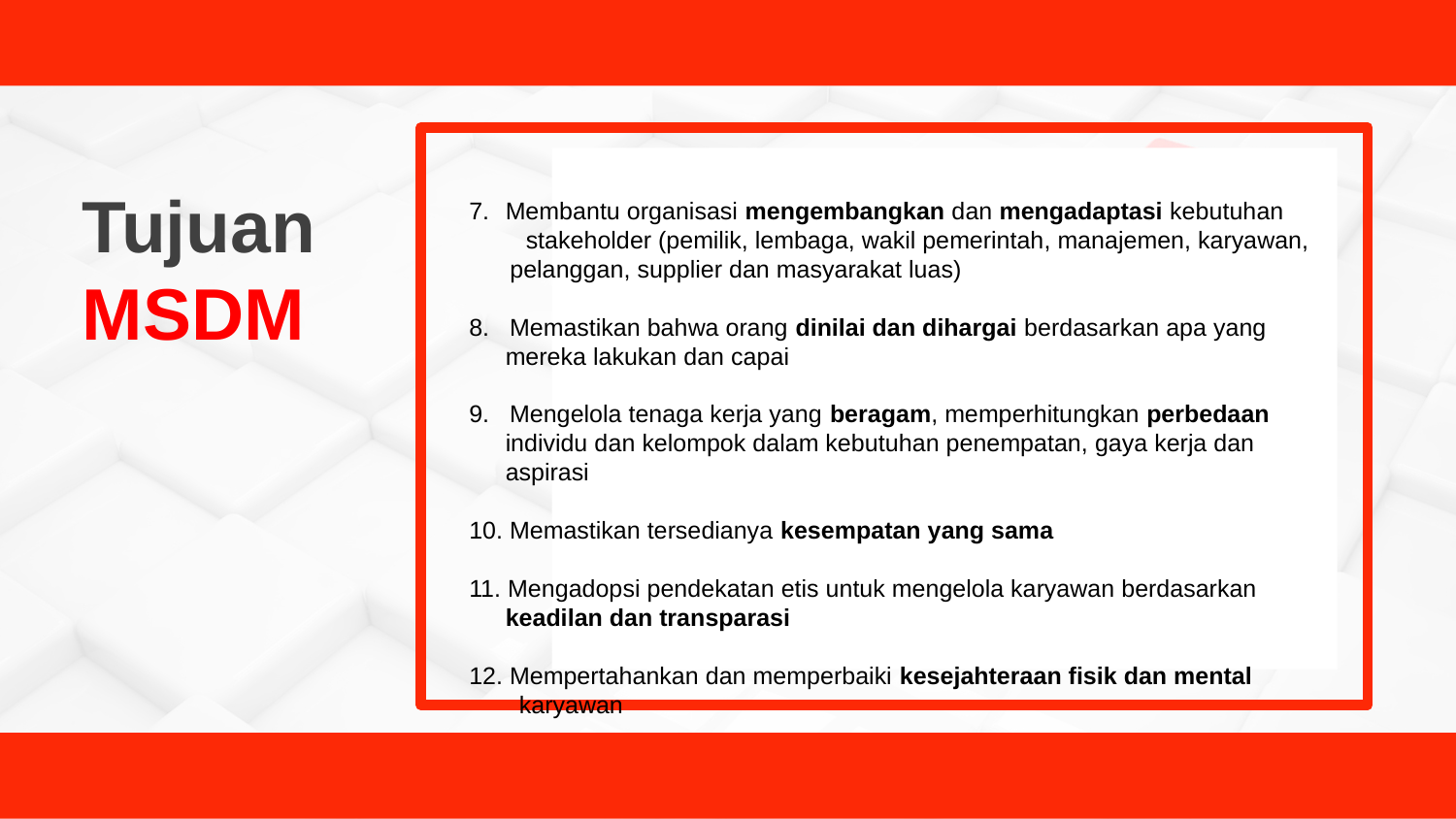

# Tujuan MSDM

Membantu organisasi mengembangkan dan mengadaptasi kebutuhan        stakeholder (pemilik, lembaga, wakil pemerintah, manajemen, karyawan,
      pelanggan, supplier dan masyarakat luas)

8.   Memastikan bahwa orang dinilai dan dihargai berdasarkan apa yang        mereka lakukan dan capai

9.   Mengelola tenaga kerja yang beragam, memperhitungkan perbedaan individu dan kelompok dalam kebutuhan penempatan, gaya kerja dan aspirasi

10. Memastikan tersedianya kesempatan yang sama

11. Mengadopsi pendekatan etis untuk mengelola karyawan berdasarkan        keadilan dan transparasi

12. Mempertahankan dan memperbaiki kesejahteraan fisik dan mental            karyawan